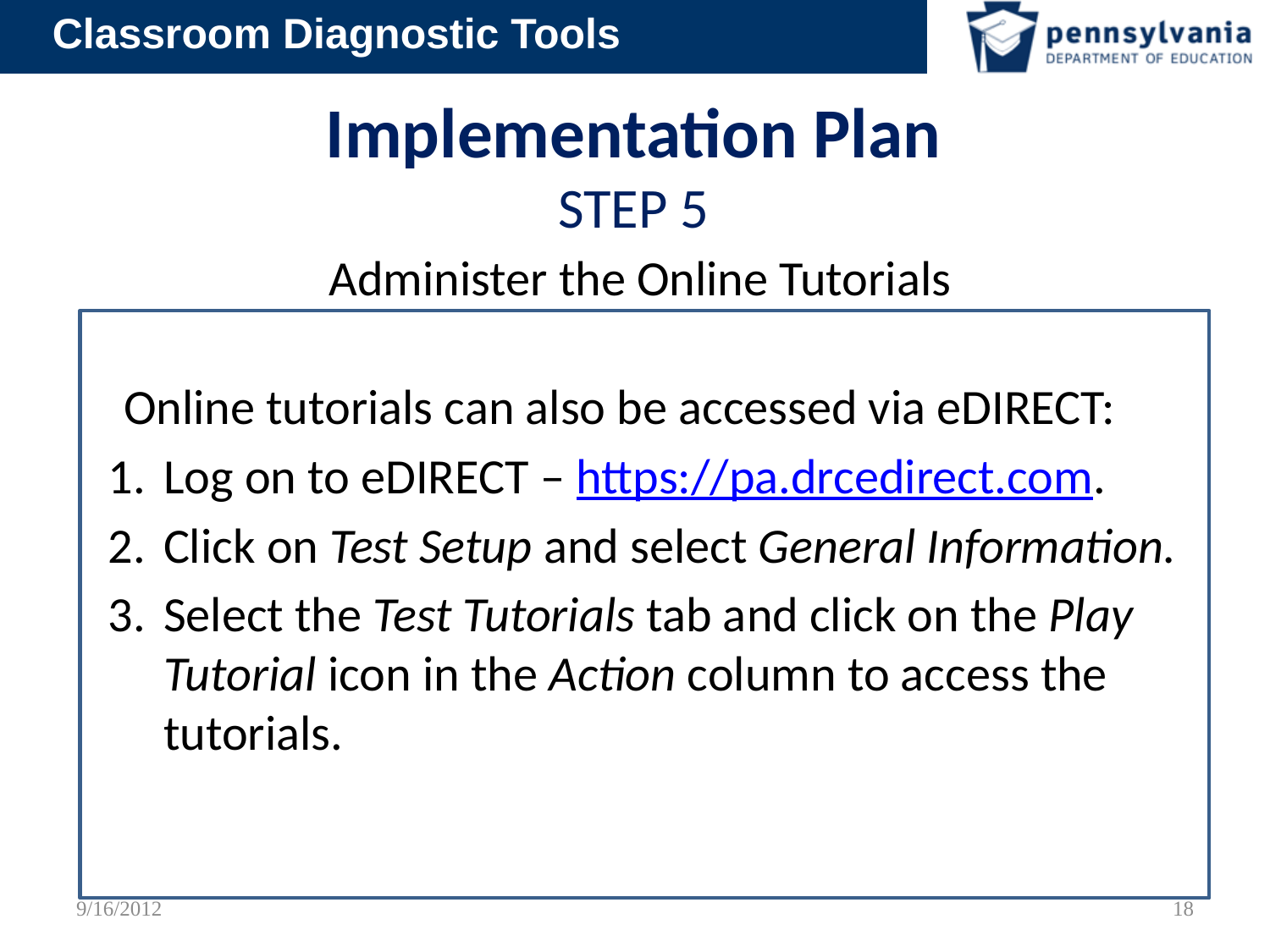

# Implementation Plan STEP 5 Administer the Online Tutorials

Online tutorials can also be accessed via eDIRECT:
Log on to eDIRECT – https://pa.drcedirect.com.
Click on Test Setup and select General Information.
Select the Test Tutorials tab and click on the Play Tutorial icon in the Action column to access the tutorials.

9/16/2012
18